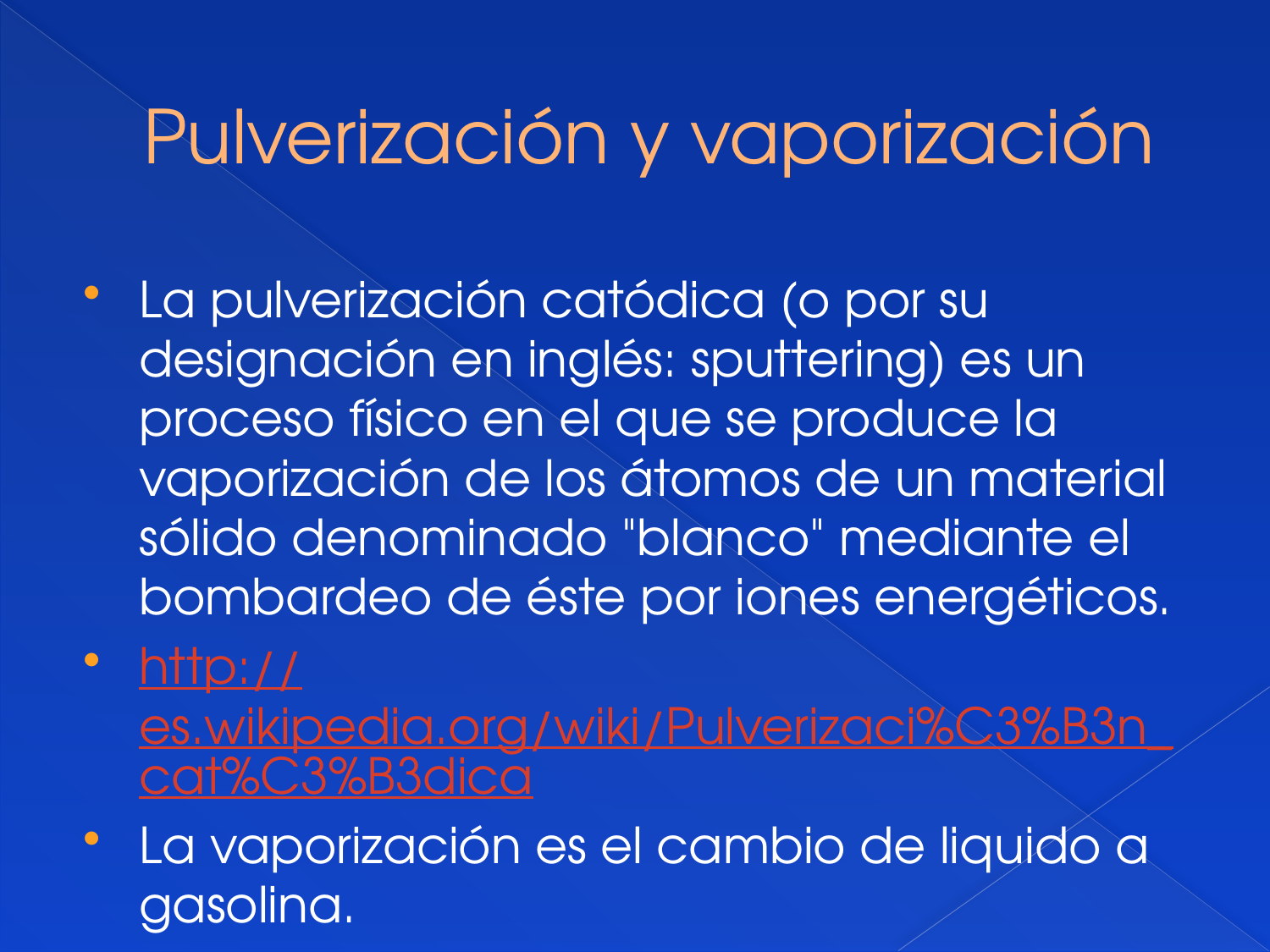

# Pulverización y vaporización
La pulverización catódica (o por su designación en inglés: sputtering) es un proceso físico en el que se produce la vaporización de los átomos de un material sólido denominado "blanco" mediante el bombardeo de éste por iones energéticos.
http://es.wikipedia.org/wiki/Pulverizaci%C3%B3n_cat%C3%B3dica
La vaporización es el cambio de liquido a gasolina.